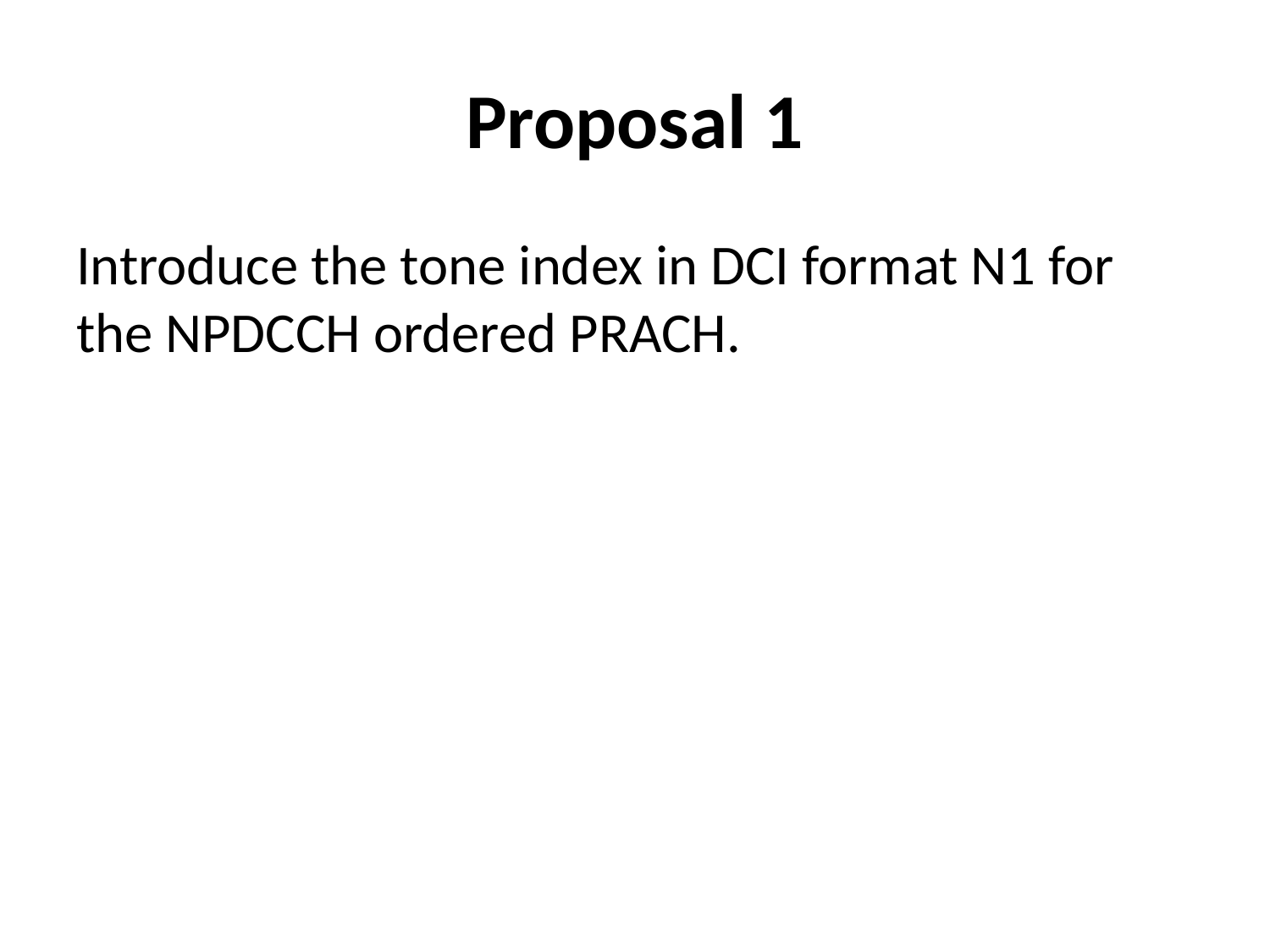

# Proposal 1
Introduce the tone index in DCI format N1 for the NPDCCH ordered PRACH.